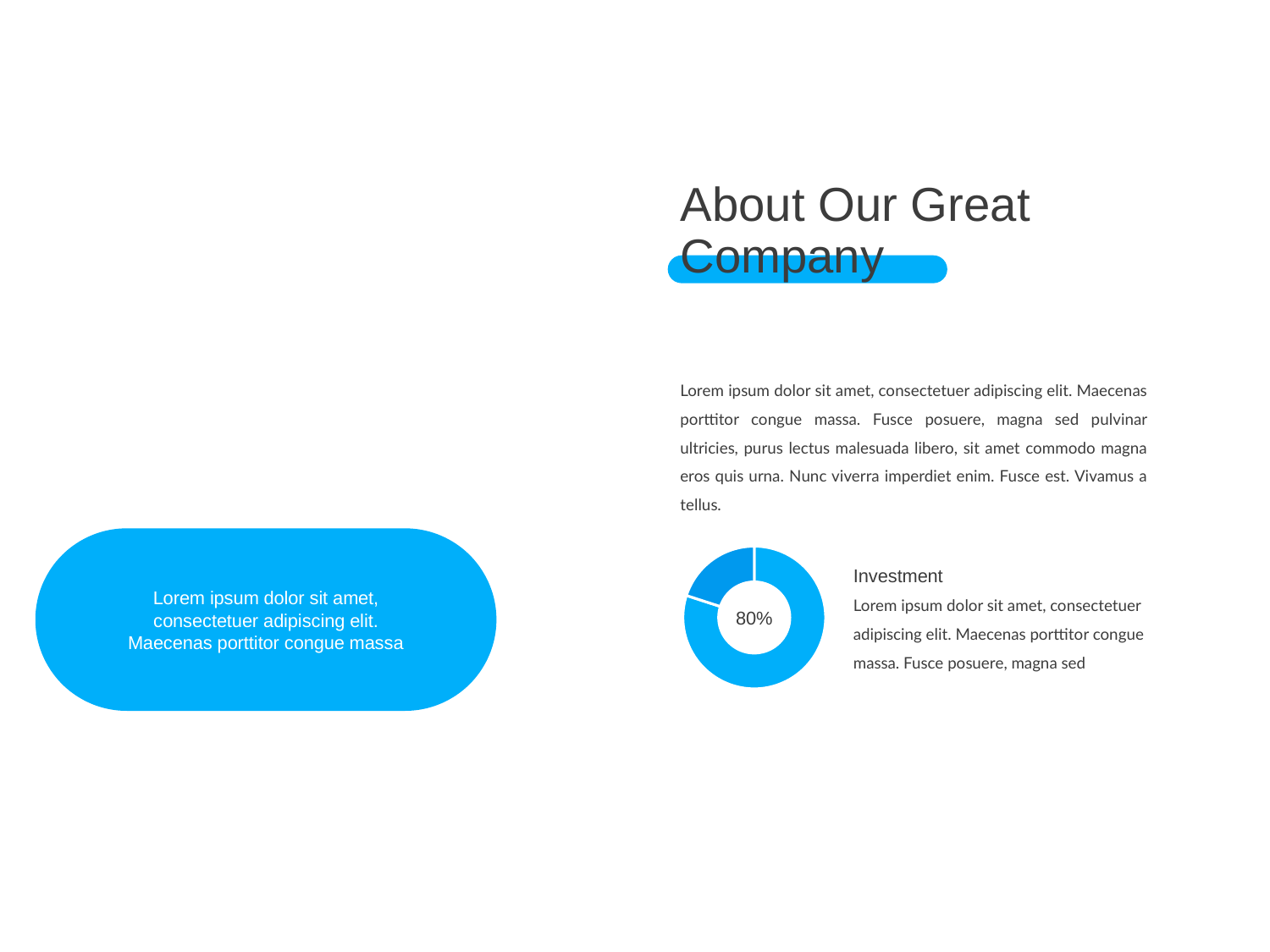

# About Our Great Company

Lorem ipsum dolor sit amet, consectetuer adipiscing elit. Maecenas porttitor congue massa. Fusce posuere, magna sed pulvinar ultricies, purus lectus malesuada libero, sit amet commodo magna eros quis urna. Nunc viverra imperdiet enim. Fusce est. Vivamus a tellus.

### Chart

| Category | Sales |
|---|---|
| 1st Qtr | 80.0 |
| 2nd Qtr | 20.0 |
Investment
Lorem ipsum dolor sit amet, consectetuer adipiscing elit. Maecenas porttitor congue massa
Lorem ipsum dolor sit amet, consectetuer adipiscing elit. Maecenas porttitor congue massa. Fusce posuere, magna sed
80%